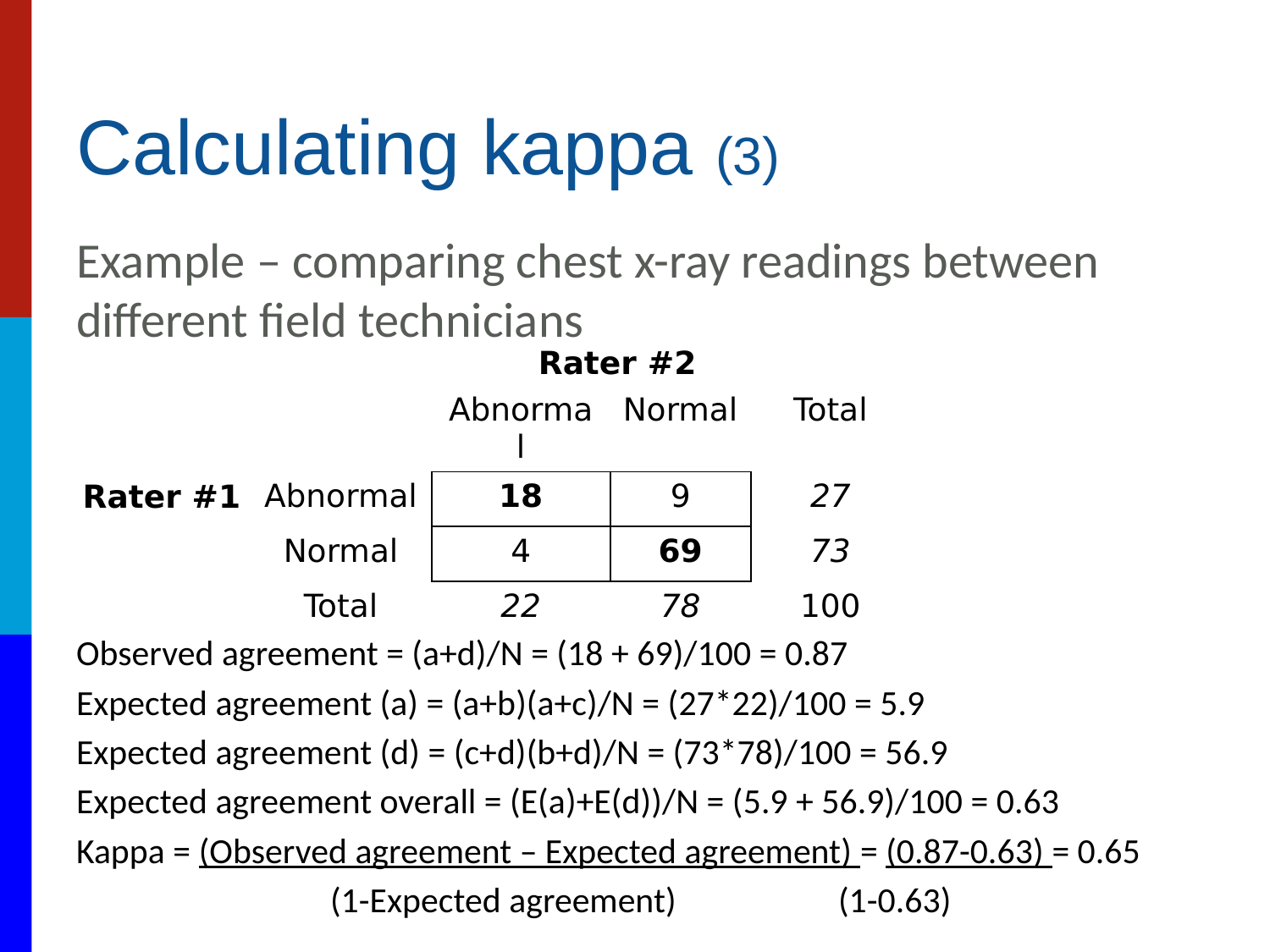

# Calculating kappa (3)
Example – comparing chest x-ray readings between different field technicians

Observed agreement = (a+d)/N = (18 + 69)/100 = 0.87
Expected agreement (a) = (a+b)(a+c)/N = (27*22)/100 = 5.9
Expected agreement (d) = (c+d)(b+d)/N = (73*78)/100 = 56.9
Expected agreement overall = (E(a)+E(d))/N = (5.9 + 56.9)/100 = 0.63
Kappa = (Observed agreement – Expected agreement) = (0.87-0.63) = 0.65
		(1-Expected agreement)		(1-0.63)
Rater #2
|  | Abnormal | Normal | Total |
| --- | --- | --- | --- |
| Abnormal | 18 | 9 | 27 |
| Normal | 4 | 69 | 73 |
| Total | 22 | 78 | 100 |
Rater #1